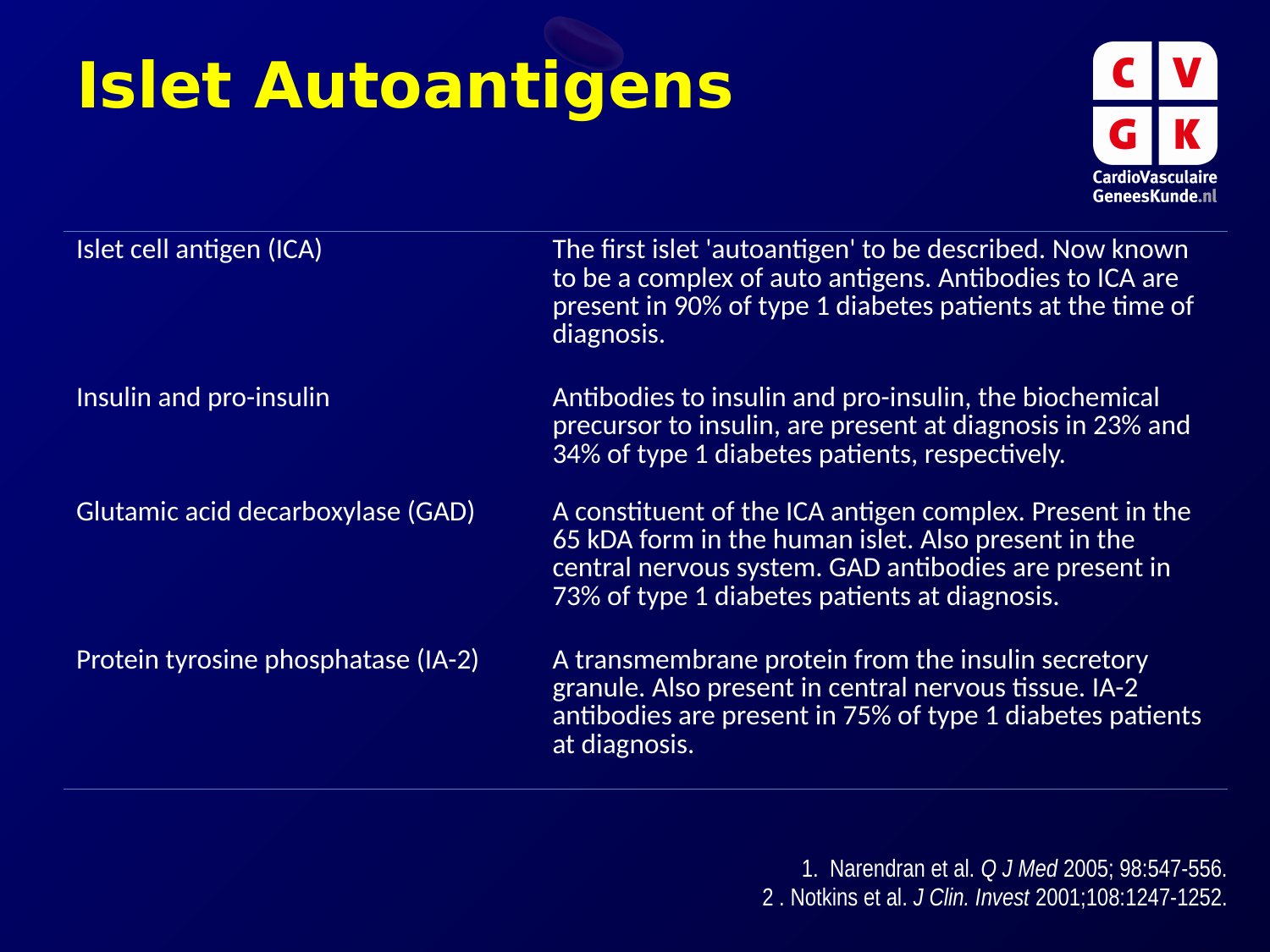

Islet Autoantigens
| Islet cell antigen (ICA) | The first islet 'autoantigen' to be described. Now known to be a complex of auto antigens. Antibodies to ICA are present in 90% of type 1 diabetes patients at the time of diagnosis. |
| --- | --- |
| Insulin and pro-insulin | Antibodies to insulin and pro-insulin, the biochemical precursor to insulin, are present at diagnosis in 23% and 34% of type 1 diabetes patients, respectively. |
| Glutamic acid decarboxylase (GAD) | A constituent of the ICA antigen complex. Present in the 65 kDA form in the human islet. Also present in the central nervous system. GAD antibodies are present in 73% of type 1 diabetes patients at diagnosis. |
| Protein tyrosine phosphatase (IA-2) | A transmembrane protein from the insulin secretory granule. Also present in central nervous tissue. IA-2 antibodies are present in 75% of type 1 diabetes patients at diagnosis. |
1.  Narendran et al. Q J Med 2005; 98:547-556.
2 . Notkins et al. J Clin. Invest 2001;108:1247-1252.